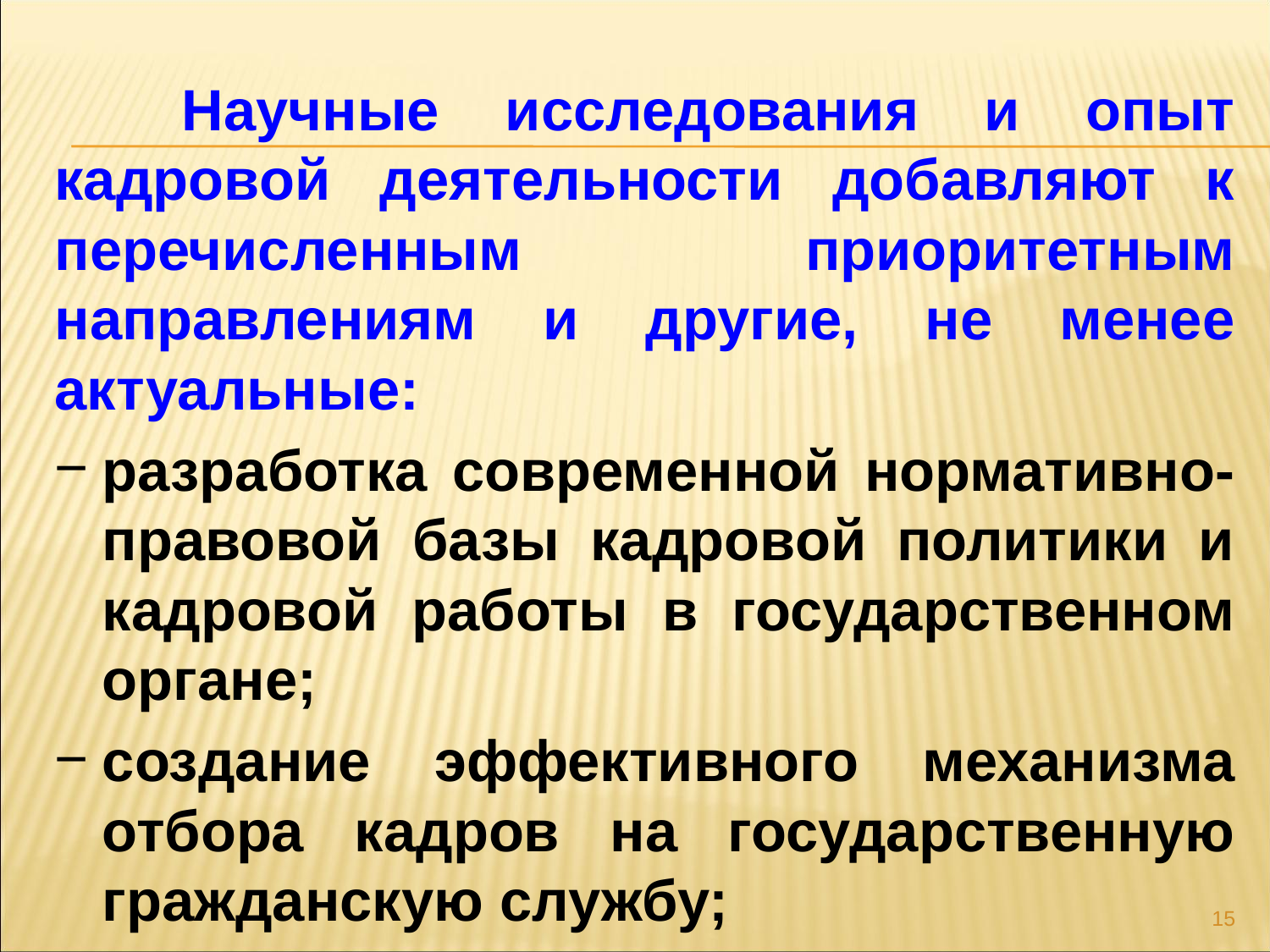

Научные исследования и опыт кадровой деятельности добавляют к перечисленным приоритетным направлениям и другие, не менее актуальные:
разработка современной нормативно-правовой базы кадровой политики и кадровой работы в государственном органе;
создание эффективного механизма отбора кадров на государственную гражданскую службу;
15